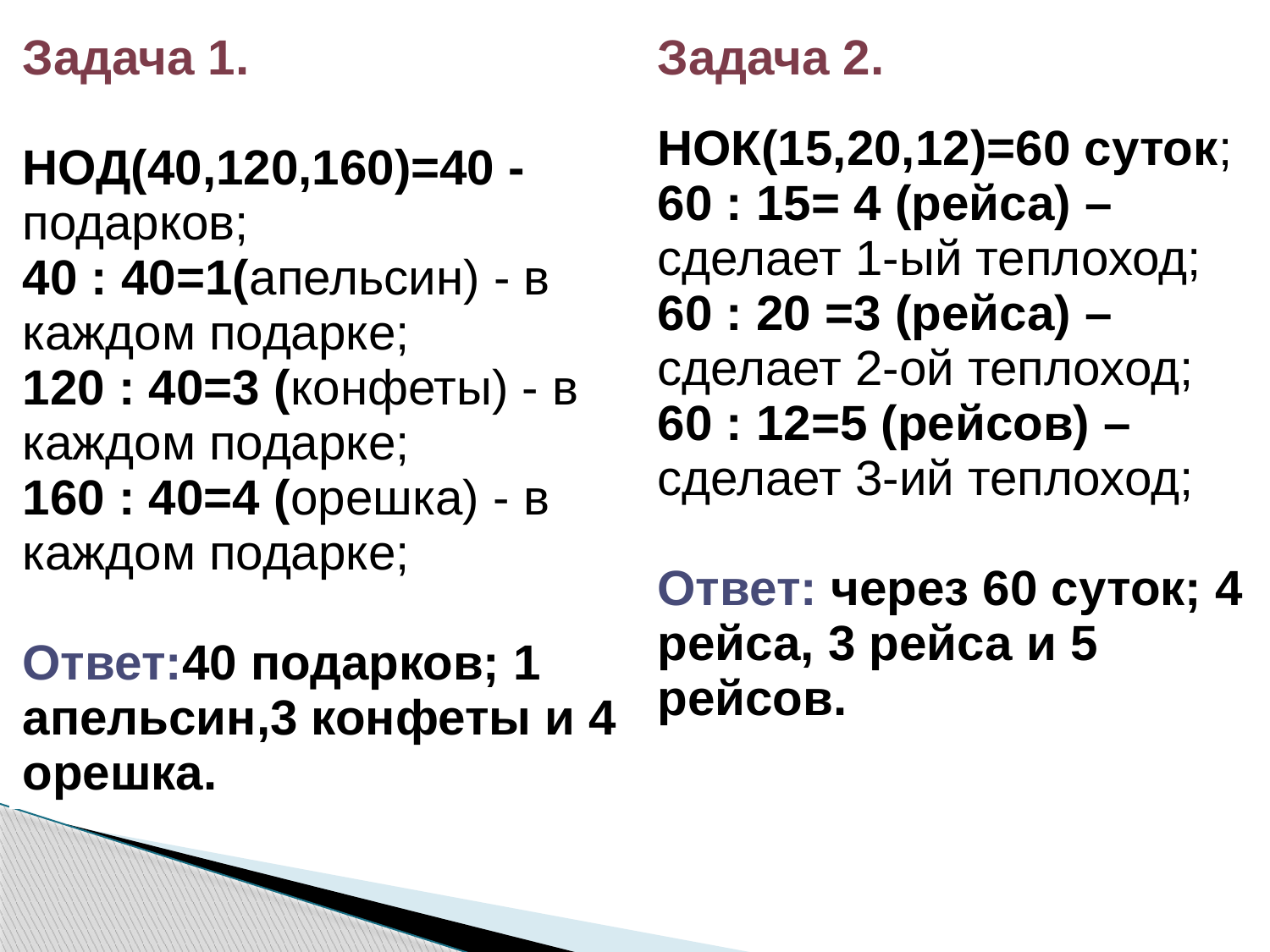

| Задача 1. НОД(40,120,160)=40 - подарков; 40 : 40=1(апельсин) - в каждом подарке; 120 : 40=3 (конфеты) - в каждом подарке; 160 : 40=4 (орешка) - в каждом подарке; Ответ:40 подарков; 1 апельсин,3 конфеты и 4 орешка. | Задача 2. НОК(15,20,12)=60 суток; 60 : 15= 4 (рейса) – сделает 1-ый теплоход; 60 : 20 =3 (рейса) – сделает 2-ой теплоход; 60 : 12=5 (рейсов) – сделает 3-ий теплоход; Ответ: через 60 суток; 4 рейса, 3 рейса и 5 рейсов. |
| --- | --- |